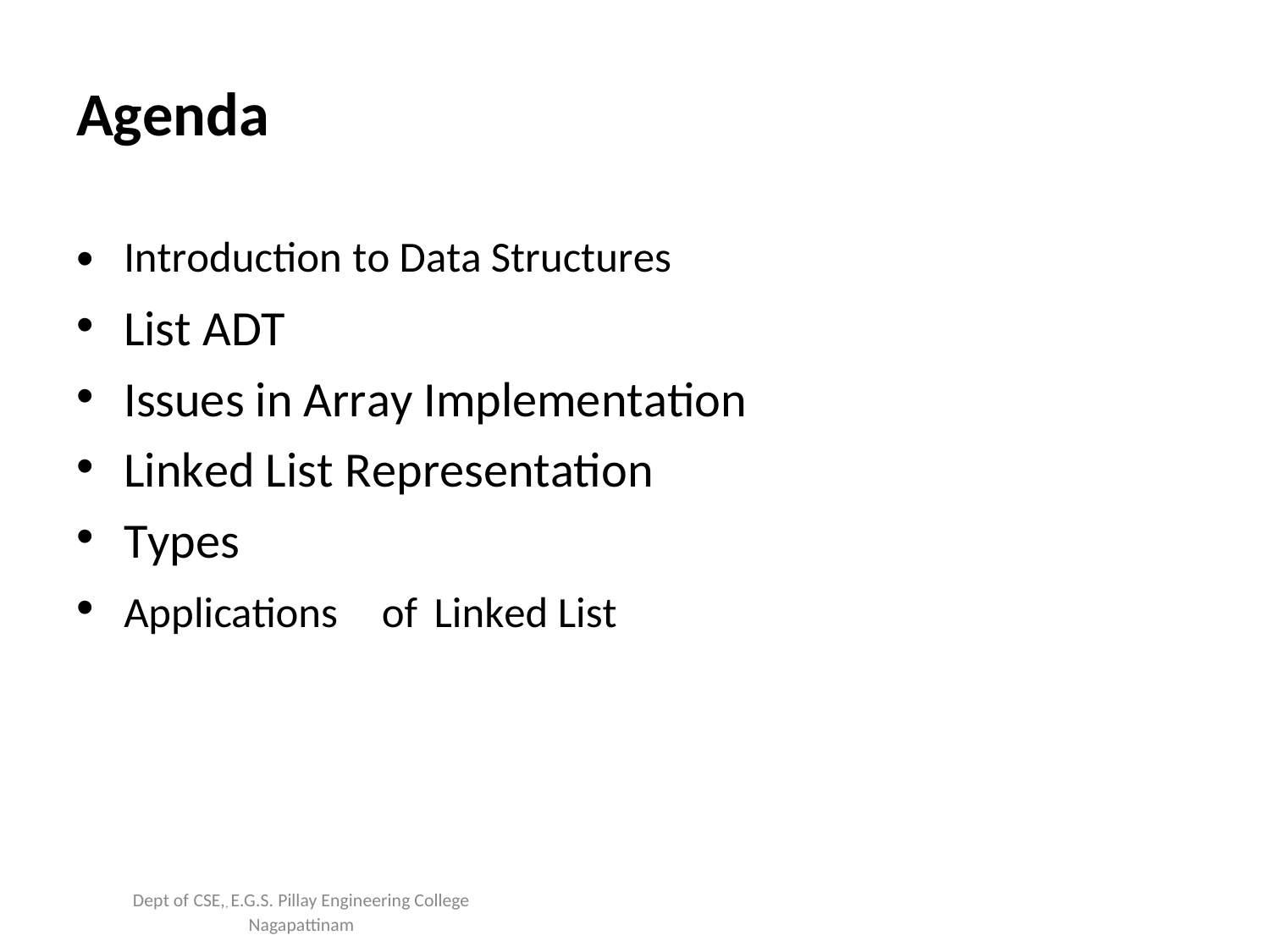

Agenda
•
•
•
•
•
•
Introduction to Data Structures
List ADT
Issues in Array Implementation
Linked List Representation
Types
Applications
of
Linked List
Dept of CSE,, E.G.S. Pillay Engineering College
Nagapattinam